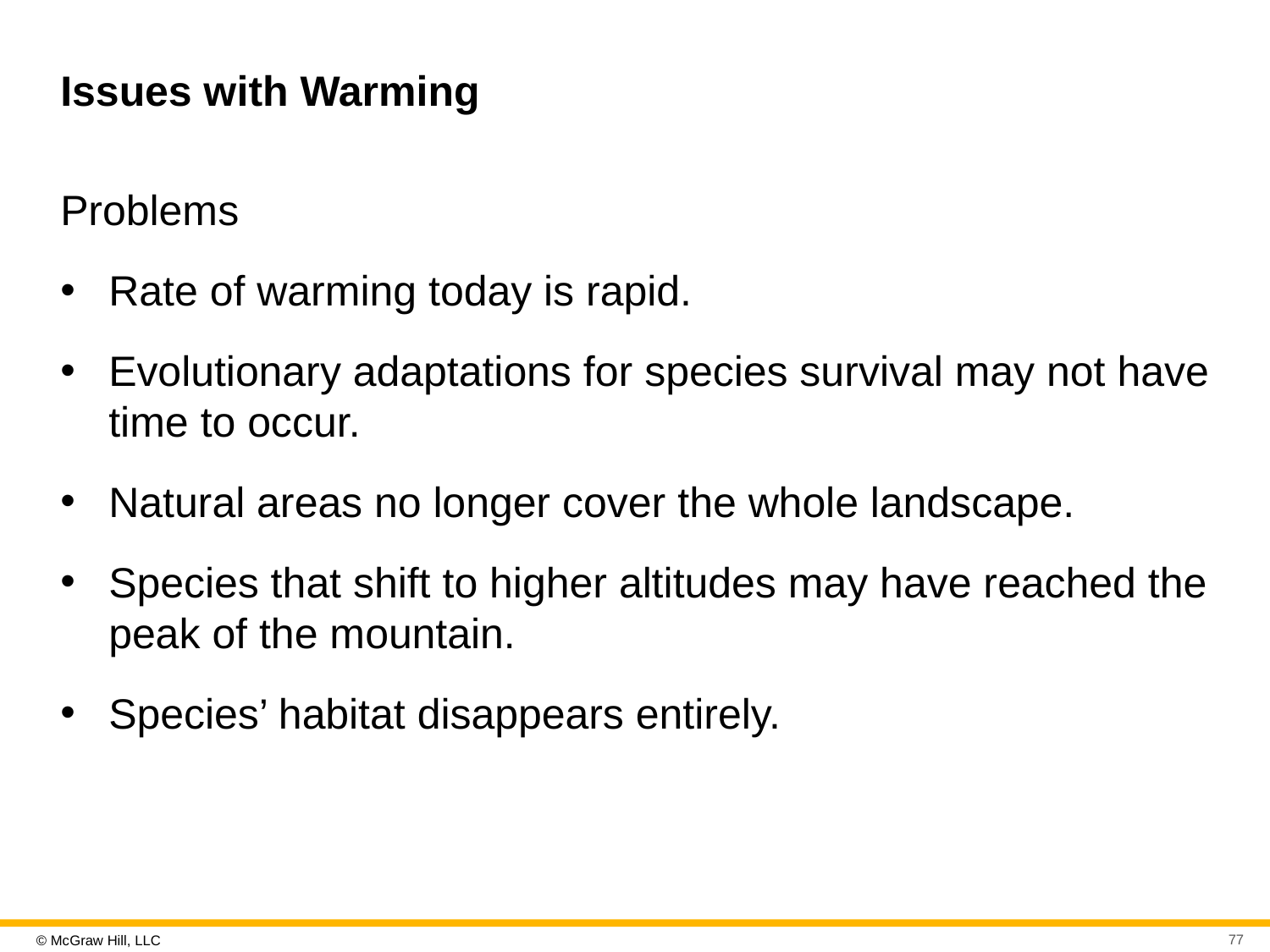

# Issues with Warming
Problems
Rate of warming today is rapid.
Evolutionary adaptations for species survival may not have time to occur.
Natural areas no longer cover the whole landscape.
Species that shift to higher altitudes may have reached the peak of the mountain.
Species’ habitat disappears entirely.
77